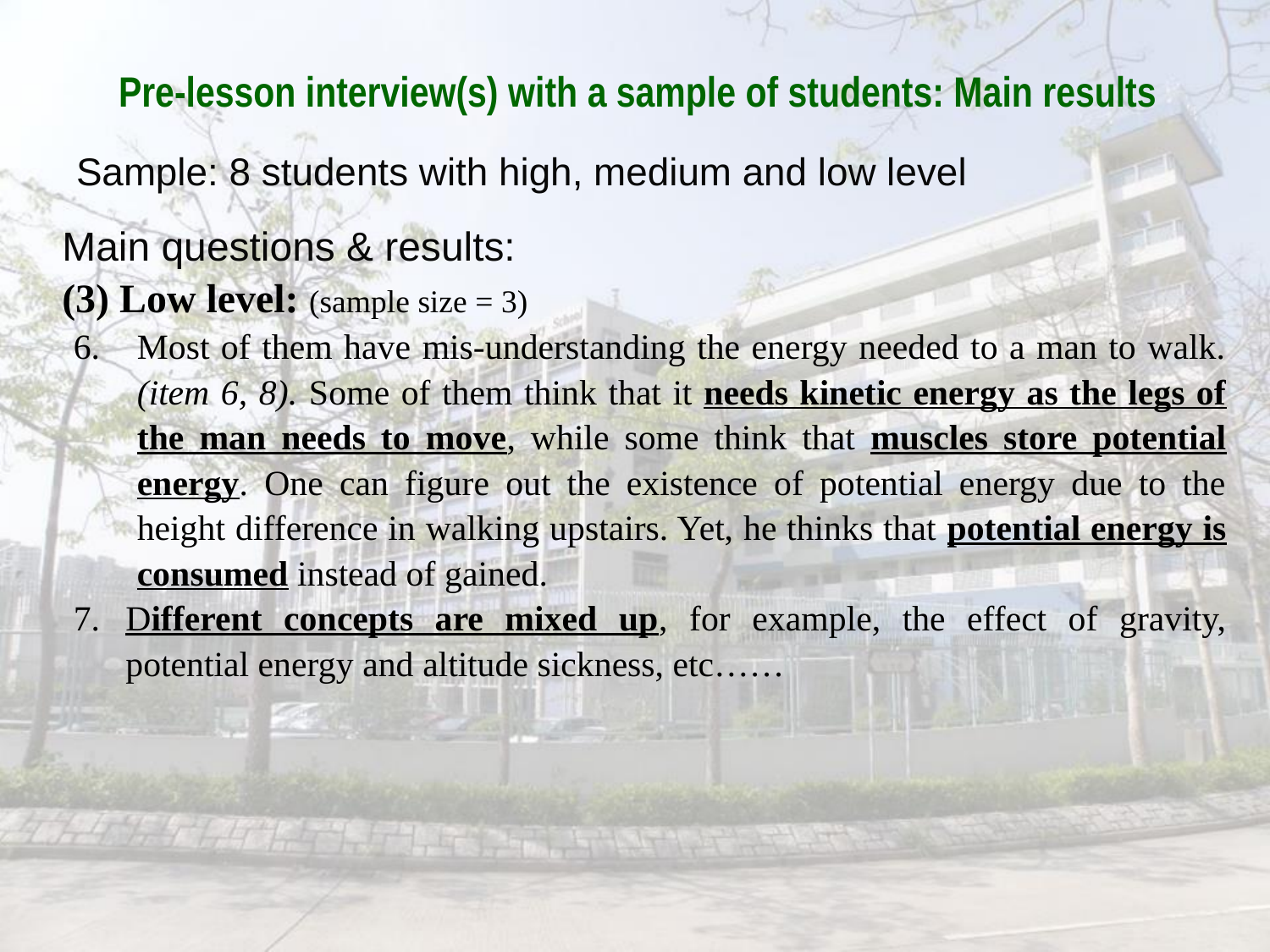

# Pre-lesson interview(s) with a sample of students: Main results
Sample: 8 students with high, medium and low level
Main questions & results:
(3) Low level: (sample size = 3)
Most of them have mis-understanding the energy needed to a man to walk. (item 6, 8). Some of them think that it needs kinetic energy as the legs of the man needs to move, while some think that muscles store potential energy. One can figure out the existence of potential energy due to the height difference in walking upstairs. Yet, he thinks that potential energy is consumed instead of gained.
Different concepts are mixed up, for example, the effect of gravity, potential energy and altitude sickness, etc……